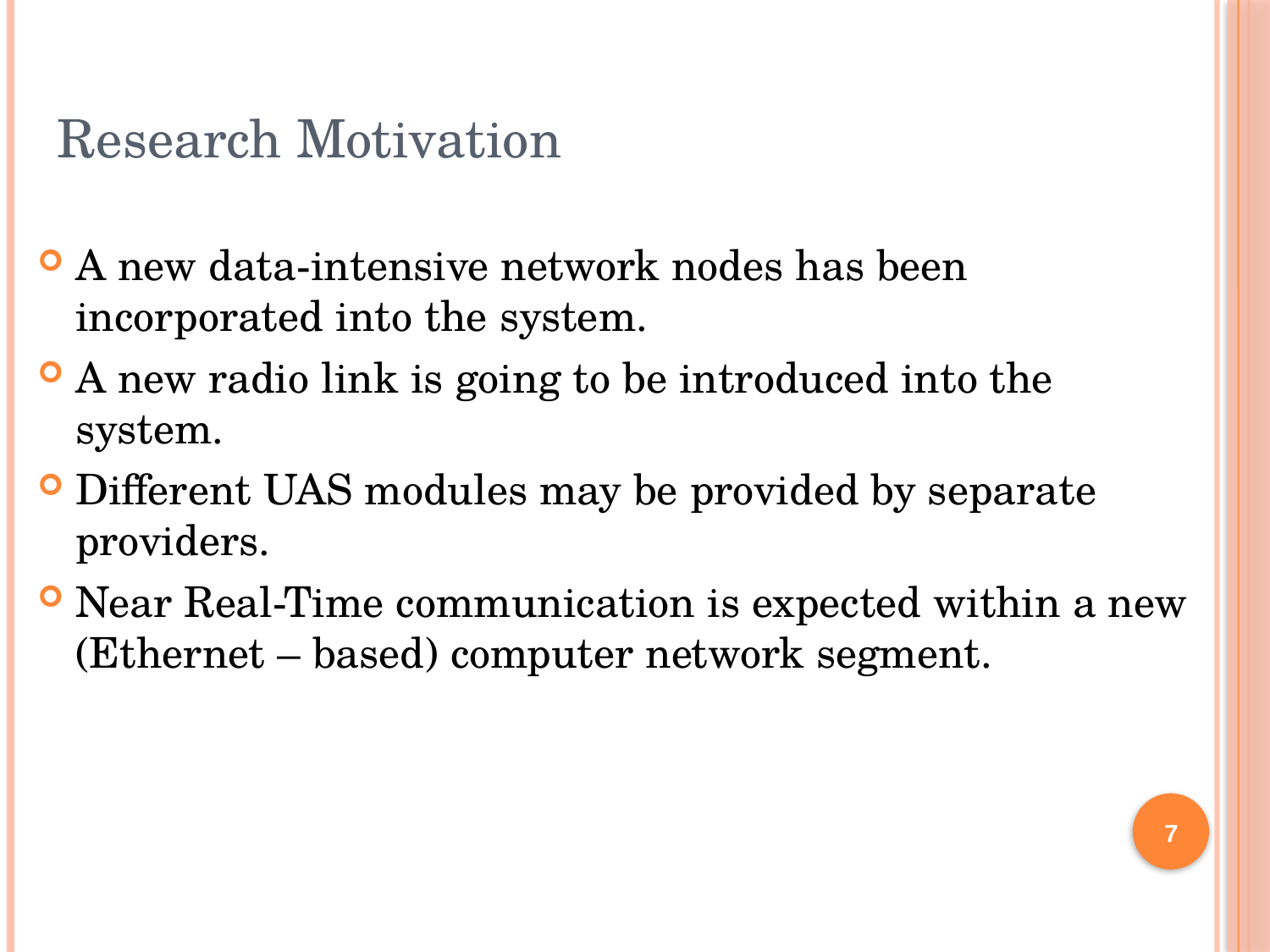

# Research Motivation
A new data-intensive network nodes has been incorporated into the system.
A new radio link is going to be introduced into the system.
Different UAS modules may be provided by separate providers.
Near Real-Time communication is expected within a new (Ethernet – based) computer network segment.
7